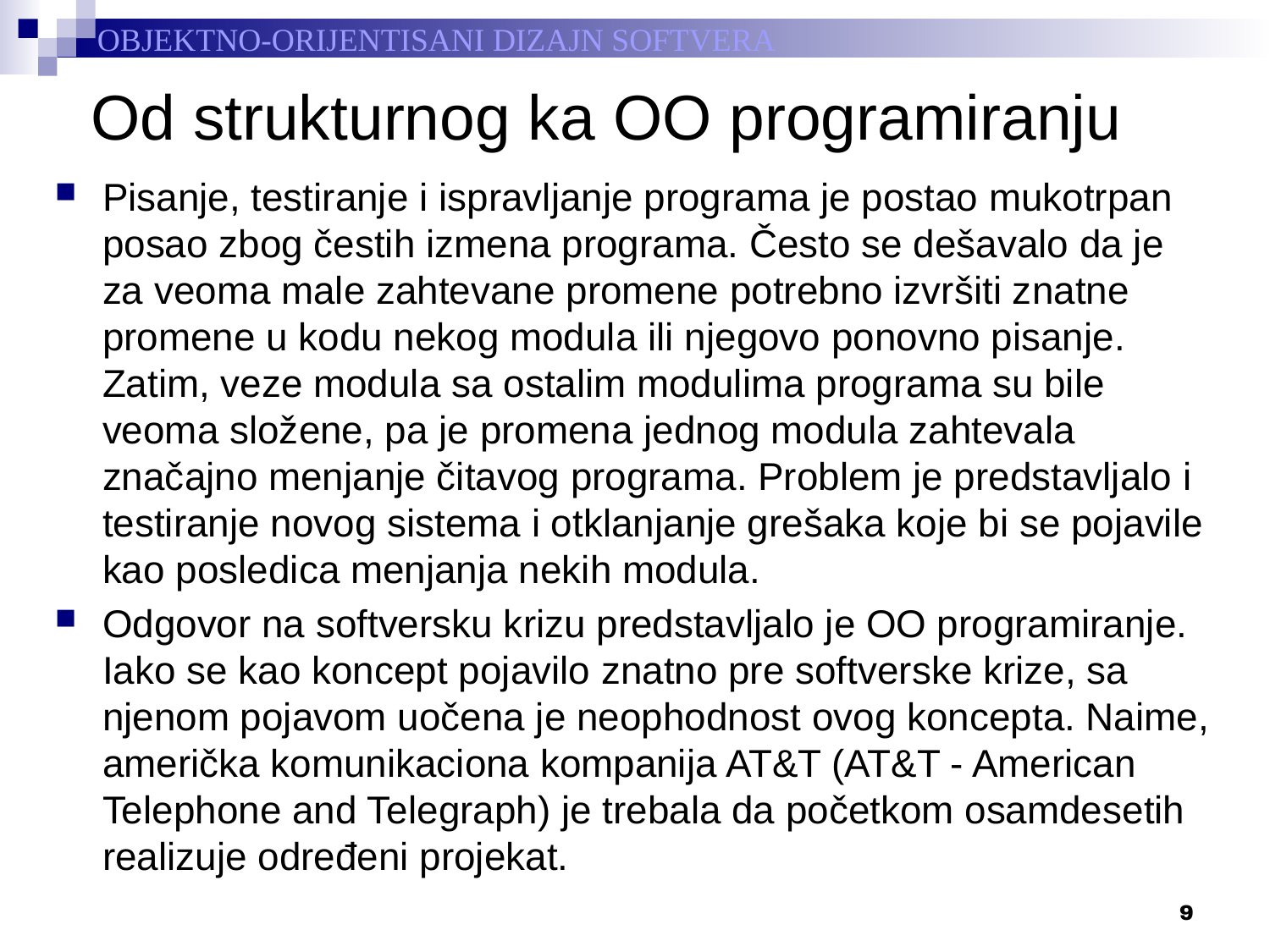

# Od strukturnog ka OO programiranju
Pisanje, testiranje i ispravljanje programa je postao mukotrpan posao zbog čestih izmena programa. Često se dešavalo da je za veoma male zahtevane promene potrebno izvršiti znatne promene u kodu nekog modula ili njegovo ponovno pisanje. Zatim, veze modula sa ostalim modulima programa su bile veoma složene, pa je promena jednog modula zahtevala značajno menjanje čitavog programa. Problem je predstavljalo i testiranje novog sistema i otklanjanje grešaka koje bi se pojavile kao posledica menjanja nekih modula.
Odgovor na softversku krizu predstavljalo je OO programiranje. Iako se kao koncept pojavilo znatno pre softverske krize, sa njenom pojavom uočena je neophodnost ovog koncepta. Naime, američka komunikaciona kompanija AT&T (AT&T - American Telephone and Telegraph) je trebala da početkom osamdesetih realizuje određeni projekat.
9